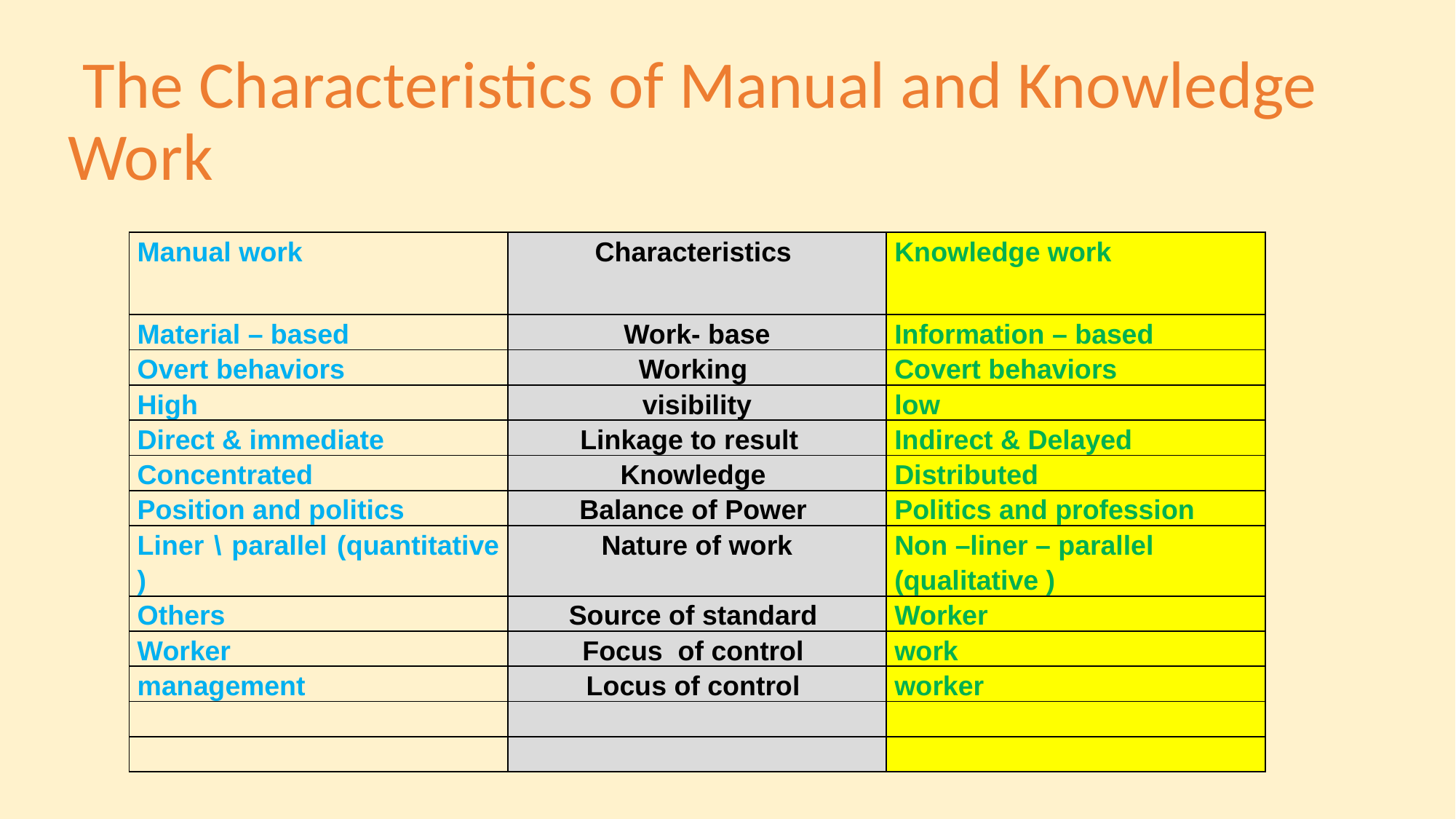

# The Characteristics of Manual and Knowledge Work
| Manual work | Characteristics | Knowledge work |
| --- | --- | --- |
| Material – based | Work- base | Information – based |
| Overt behaviors | Working | Covert behaviors |
| High | visibility | low |
| Direct & immediate | Linkage to result | Indirect & Delayed |
| Concentrated | Knowledge | Distributed |
| Position and politics | Balance of Power | Politics and profession |
| Liner \ parallel (quantitative ) | Nature of work | Non –liner – parallel (qualitative ) |
| Others | Source of standard | Worker |
| Worker | Focus of control | work |
| management | Locus of control | worker |
|  |  |  |
|  |  |  |